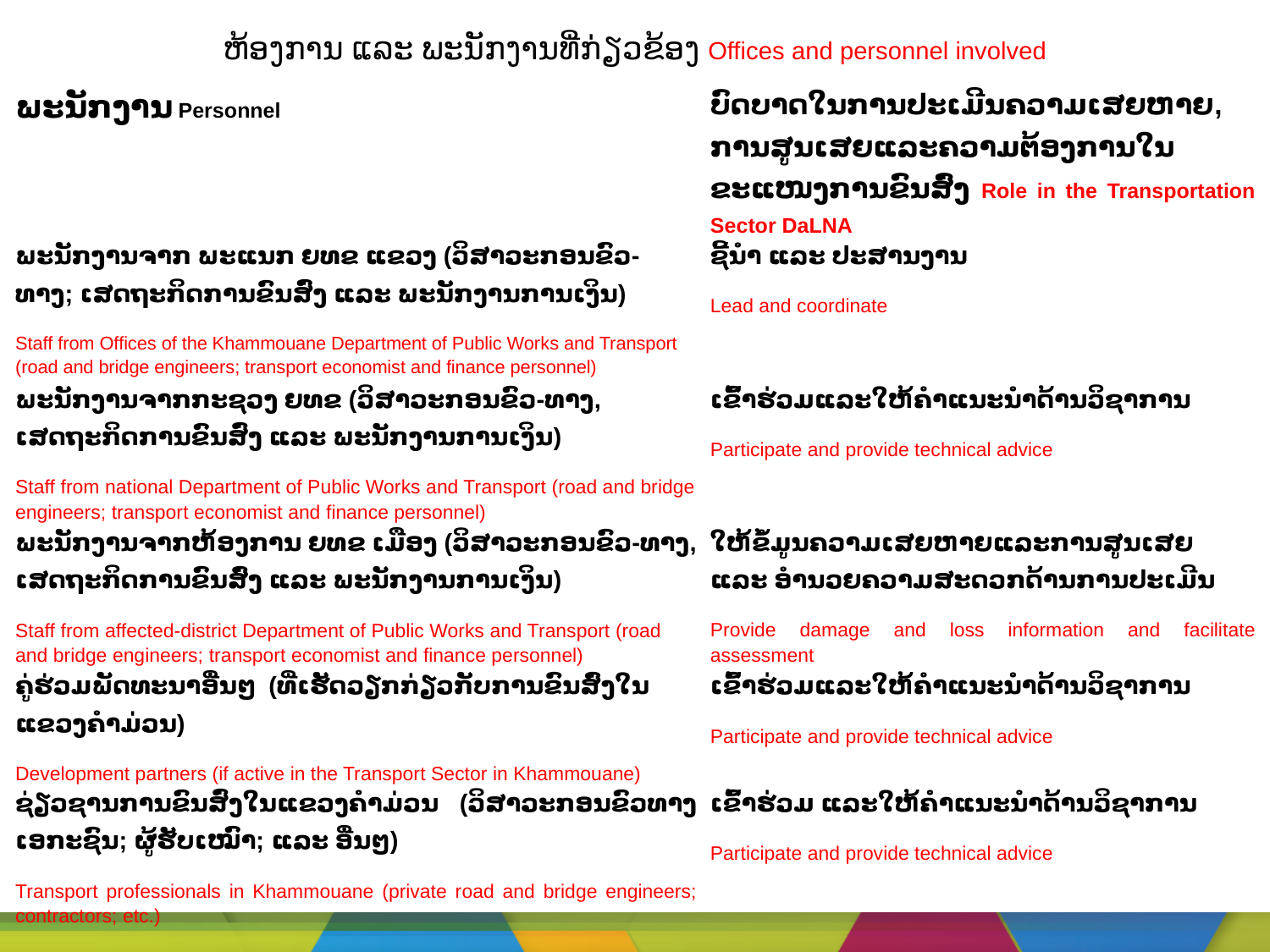

# ຫ້ອງການ ແລະ ພະນັກງານທີ່ກ່ຽວຂ້ອງ Offices and personnel involved
| ພະນັກງານ Personnel | ບົດບາດໃນການປະເມີນຄວາມເສຍຫາຍ, ການສູນເສຍແລະຄວາມຕ້ອງການໃນຂະແໜງການຂົນສົ່ງ Role in the Transportation Sector DaLNA |
| --- | --- |
| ພະນັກງານຈາກ ພະແນກ ຍທຂ ແຂວງ (ວິສາວະກອນຂົວ-ທາງ; ເສດຖະກິດການຂົນສົ່ງ ແລະ ພະນັກງານການເງິນ) Staff from Offices of the Khammouane Department of Public Works and Transport (road and bridge engineers; transport economist and finance personnel) | ຊີ້ນໍາ ແລະ ປະສານງານ Lead and coordinate |
| ພະນັກງານຈາກກະຊວງ ຍທຂ (ວິສາວະກອນຂົວ-ທາງ, ເສດຖະກິດການຂົນສົ່ງ ແລະ ພະນັກງານການເງິນ) Staff from national Department of Public Works and Transport (road and bridge engineers; transport economist and finance personnel) | ເຂົ້າຮ່ວມແລະໃຫ້ຄໍາແນະນໍາດ້ານວິຊາການ Participate and provide technical advice |
| ພະນັກງານຈາກຫ້ອງການ ຍທຂ ເມືອງ (ວິສາວະກອນຂົວ-ທາງ, ເສດຖະກິດການຂົນສົ່ງ ແລະ ພະນັກງານການເງິນ) Staff from affected-district Department of Public Works and Transport (road and bridge engineers; transport economist and finance personnel) | ໃຫ້ຂໍ້ມູນຄວາມເສຍຫາຍແລະການສູນເສຍ ແລະ ອໍານວຍຄວາມສະດວກດ້ານການປະເມີນ Provide damage and loss information and facilitate assessment |
| ຄູ່ຮ່ວມພັດທະນາອື່ນໆ (ທີ່ເຮັດວຽກກ່ຽວກັບການຂົນສົ່ງໃນແຂວງຄໍາມ່ວນ) Development partners (if active in the Transport Sector in Khammouane) | ເຂົ້າຮ່ວມແລະໃຫ້ຄໍາແນະນໍາດ້ານວິຊາການ Participate and provide technical advice |
| ຊ່ຽວຊານການຂົນສົ່ງໃນແຂວງຄໍາມ່ວນ (ວິສາວະກອນຂົວທາງ ເອກະຊົນ; ຜູ້ຮັບເໝົາ; ແລະ ອື່ນໆ) Transport professionals in Khammouane (private road and bridge engineers; contractors; etc.) | ເຂົ້າຮ່ວມ ແລະໃຫ້ຄໍາແນະນໍາດ້ານວິຊາການ Participate and provide technical advice |